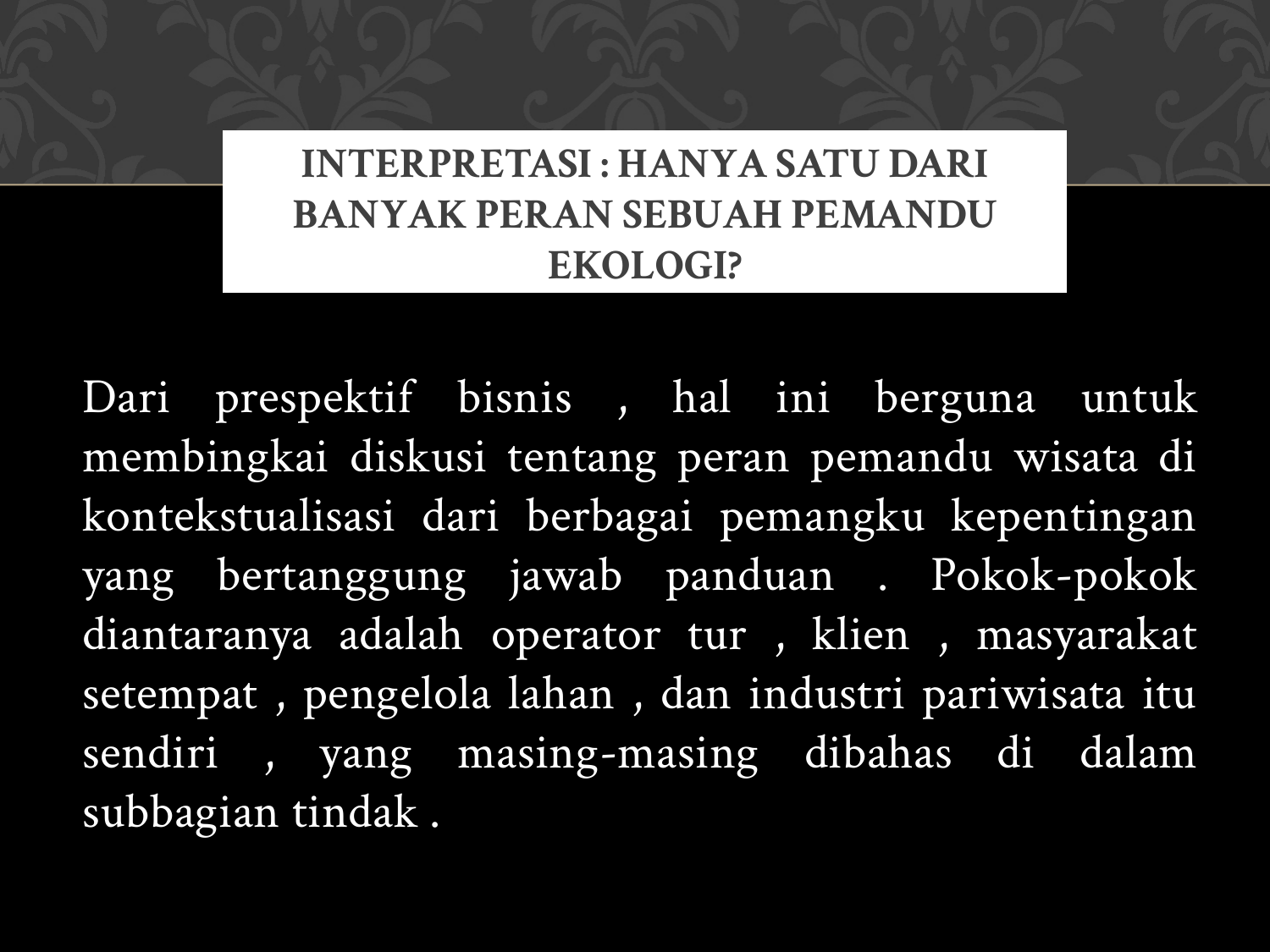

# Interpretasi : Hanya Satu dari banyak Peran sebuah Pemandu ekologi?
Dari prespektif bisnis , hal ini berguna untuk membingkai diskusi tentang peran pemandu wisata di kontekstualisasi dari berbagai pemangku kepentingan yang bertanggung jawab panduan . Pokok-pokok diantaranya adalah operator tur , klien , masyarakat setempat , pengelola lahan , dan industri pariwisata itu sendiri , yang masing-masing dibahas di dalam subbagian tindak .